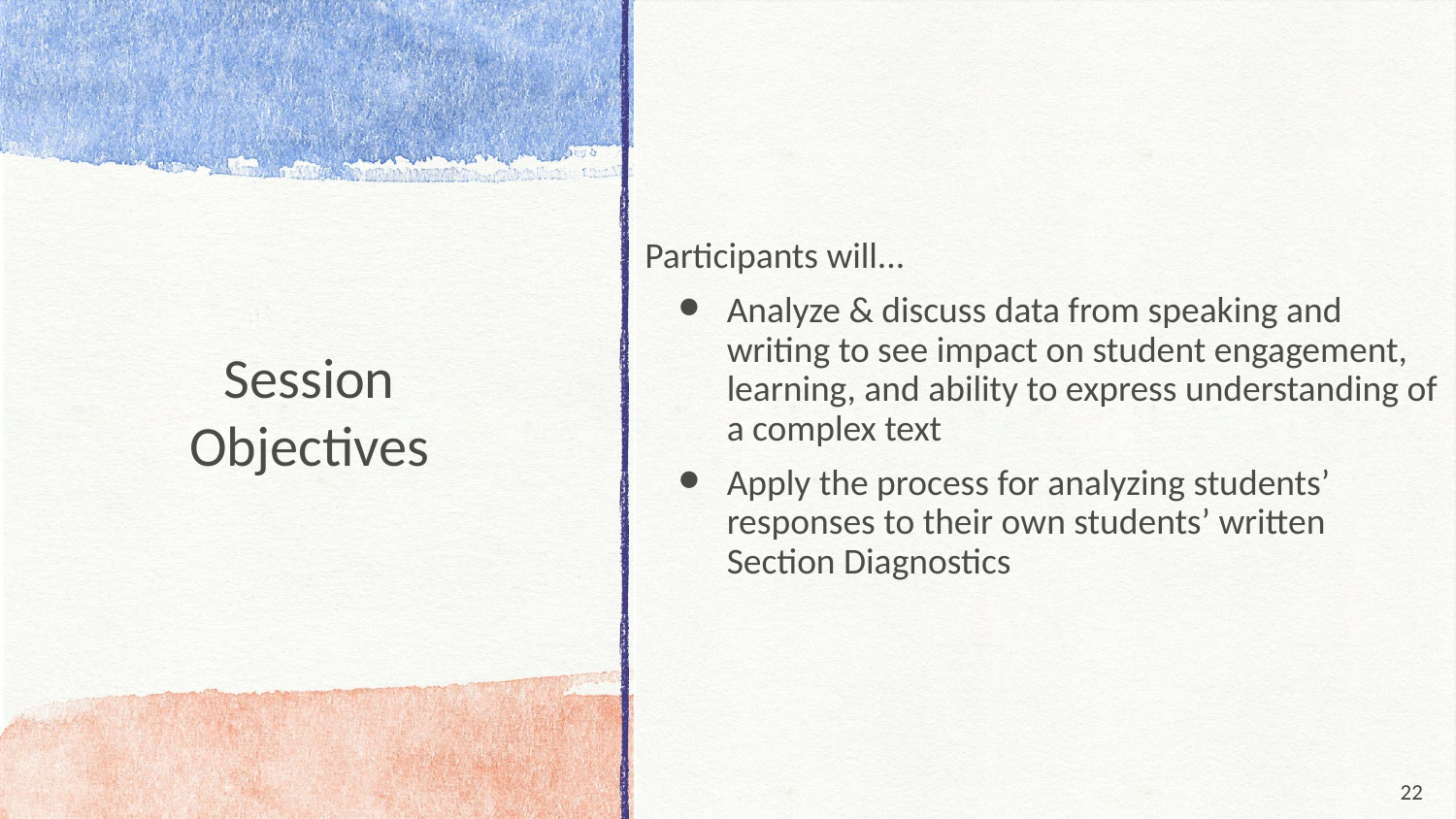

Participants will...
Analyze & discuss data from speaking and writing to see impact on student engagement, learning, and ability to express understanding of a complex text
Apply the process for analyzing students’ responses to their own students’ written Section Diagnostics
# Session
Objectives